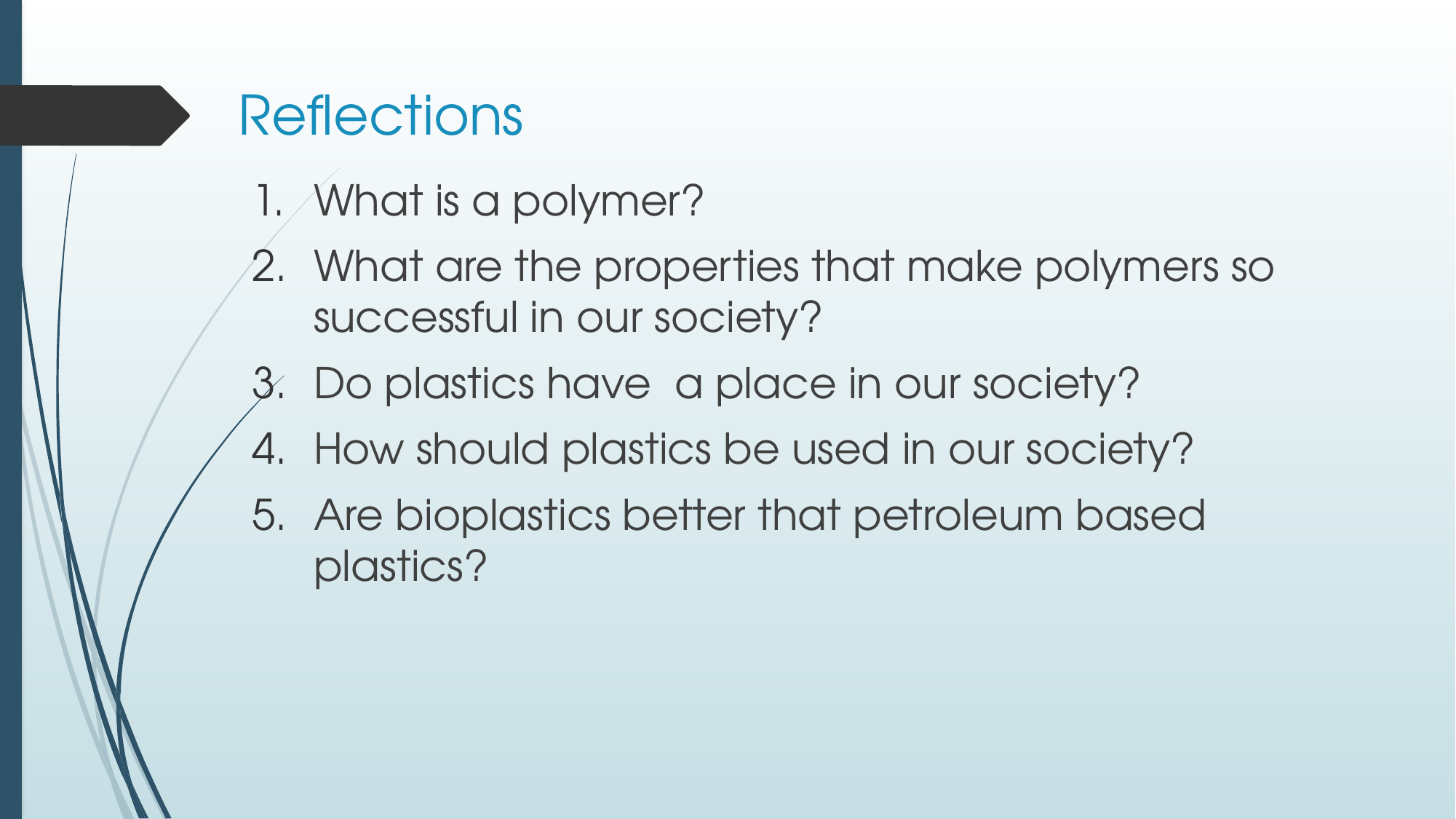

# Reflections
What is a polymer?
What are the properties that make polymers so successful in our society?
Do plastics have  a place in our society?
How should plastics be used in our society?
Are bioplastics better that petroleum based plastics?